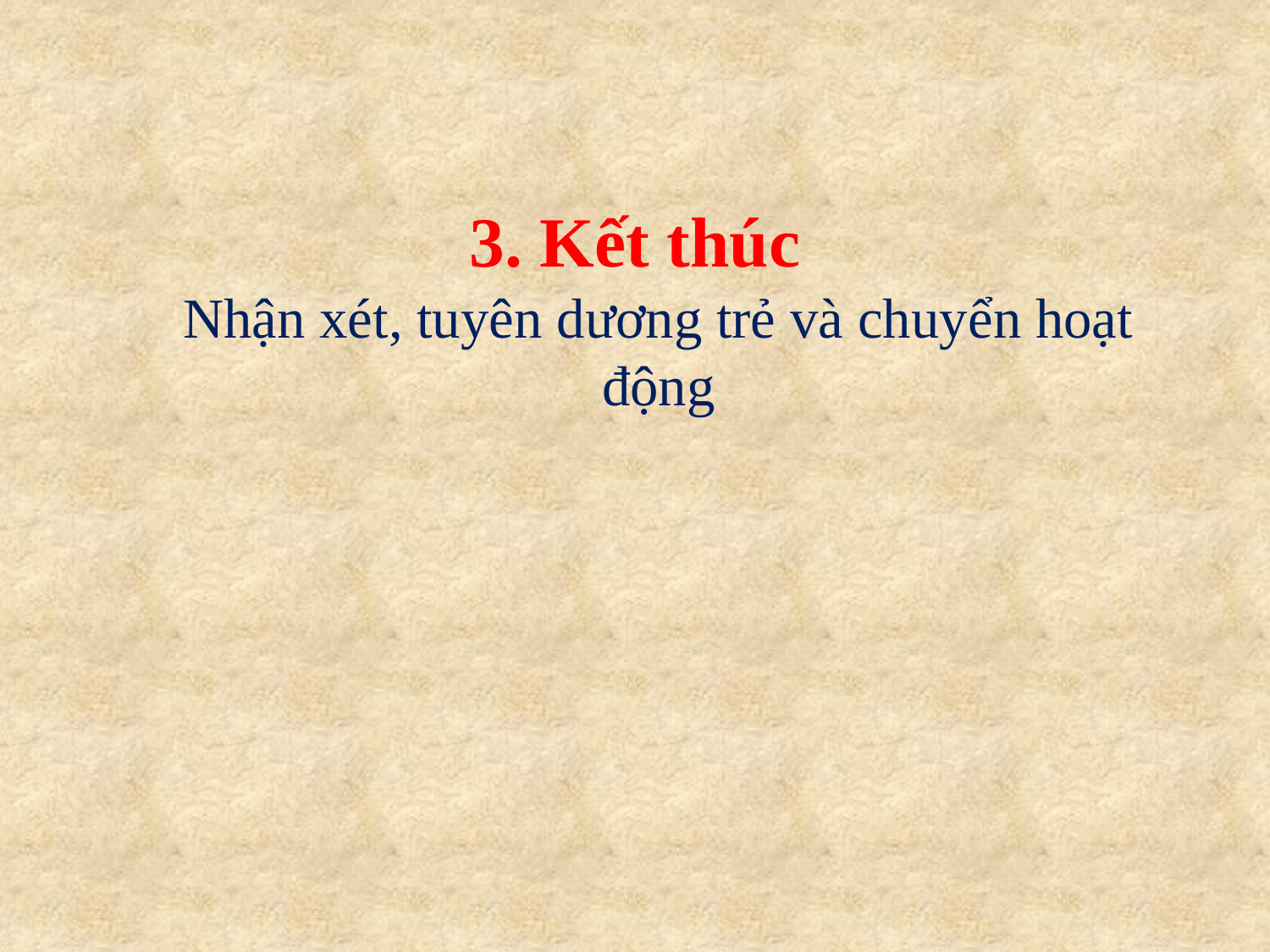

3. Kết thúc
Nhận xét, tuyên dương trẻ và chuyển hoạt động